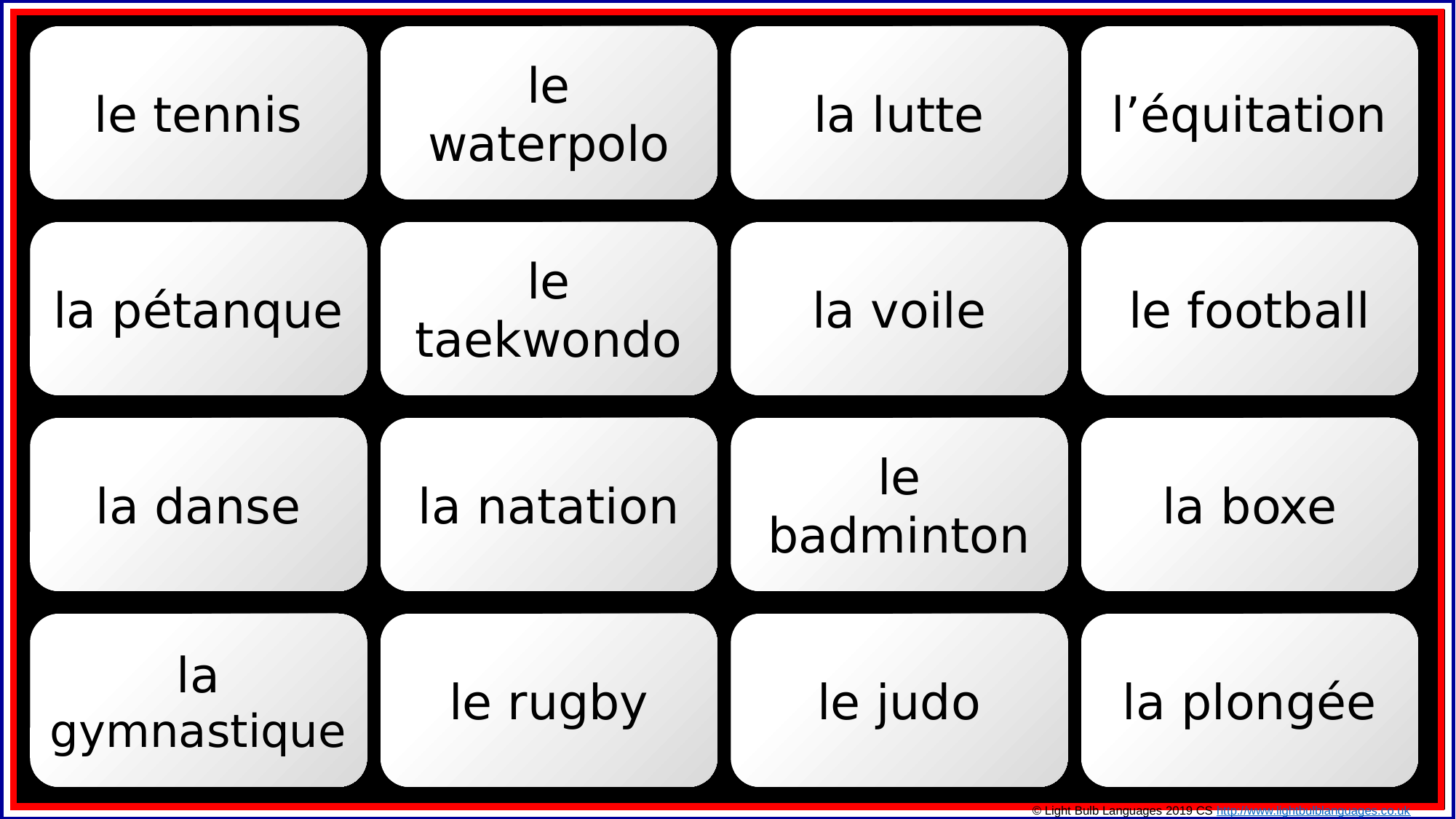

le tennis
le waterpolo
la lutte
l’équitation
la pétanque
le taekwondo
la voile
le football
la danse
la natation
le badminton
la boxe
la gymnastique
le rugby
le judo
la plongée
© Light Bulb Languages 2019 CS http://www.lightbulblanguages.co.uk